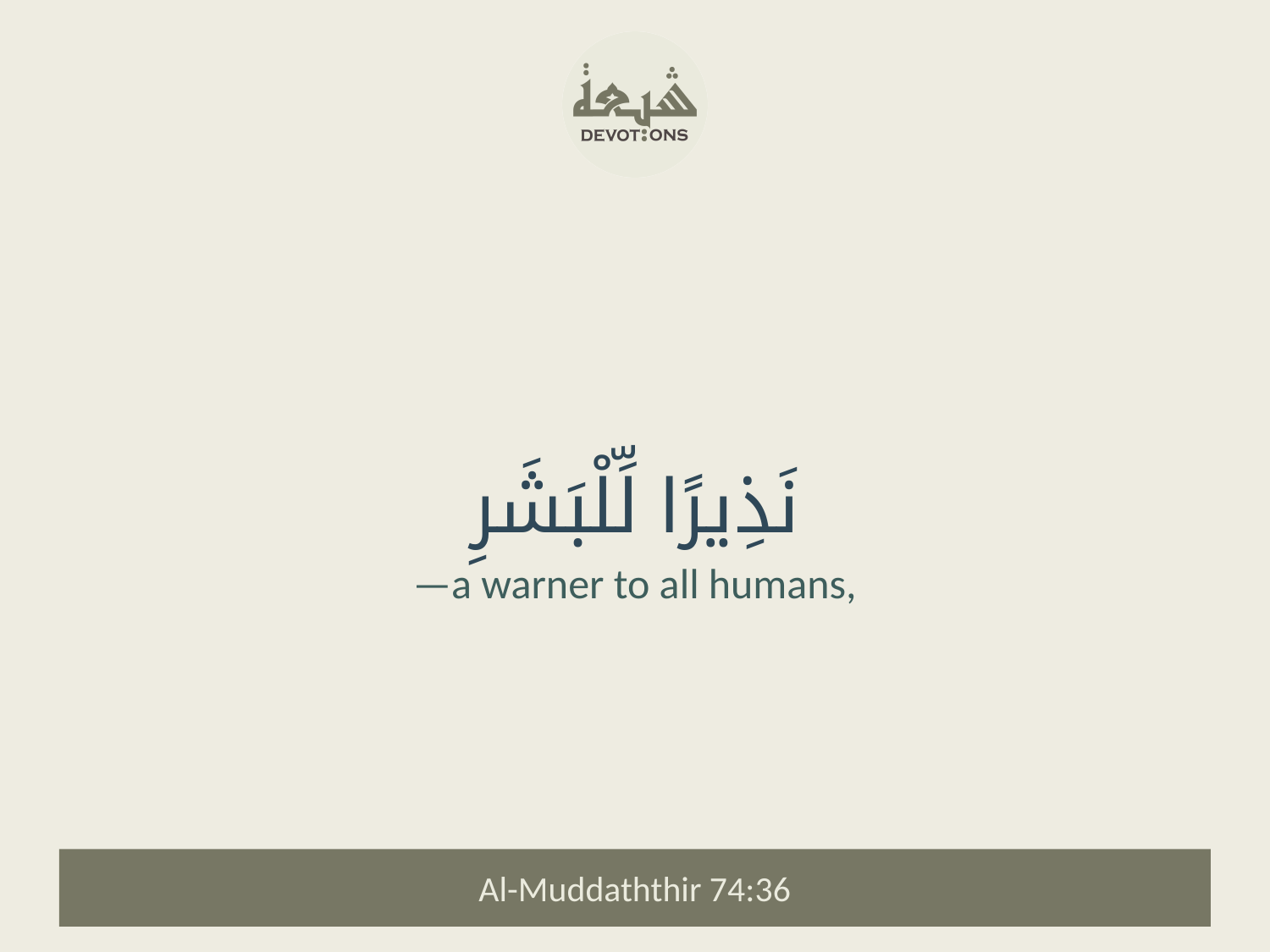

نَذِيرًا لِّلْبَشَرِ
—a warner to all humans,
Al-Muddaththir 74:36